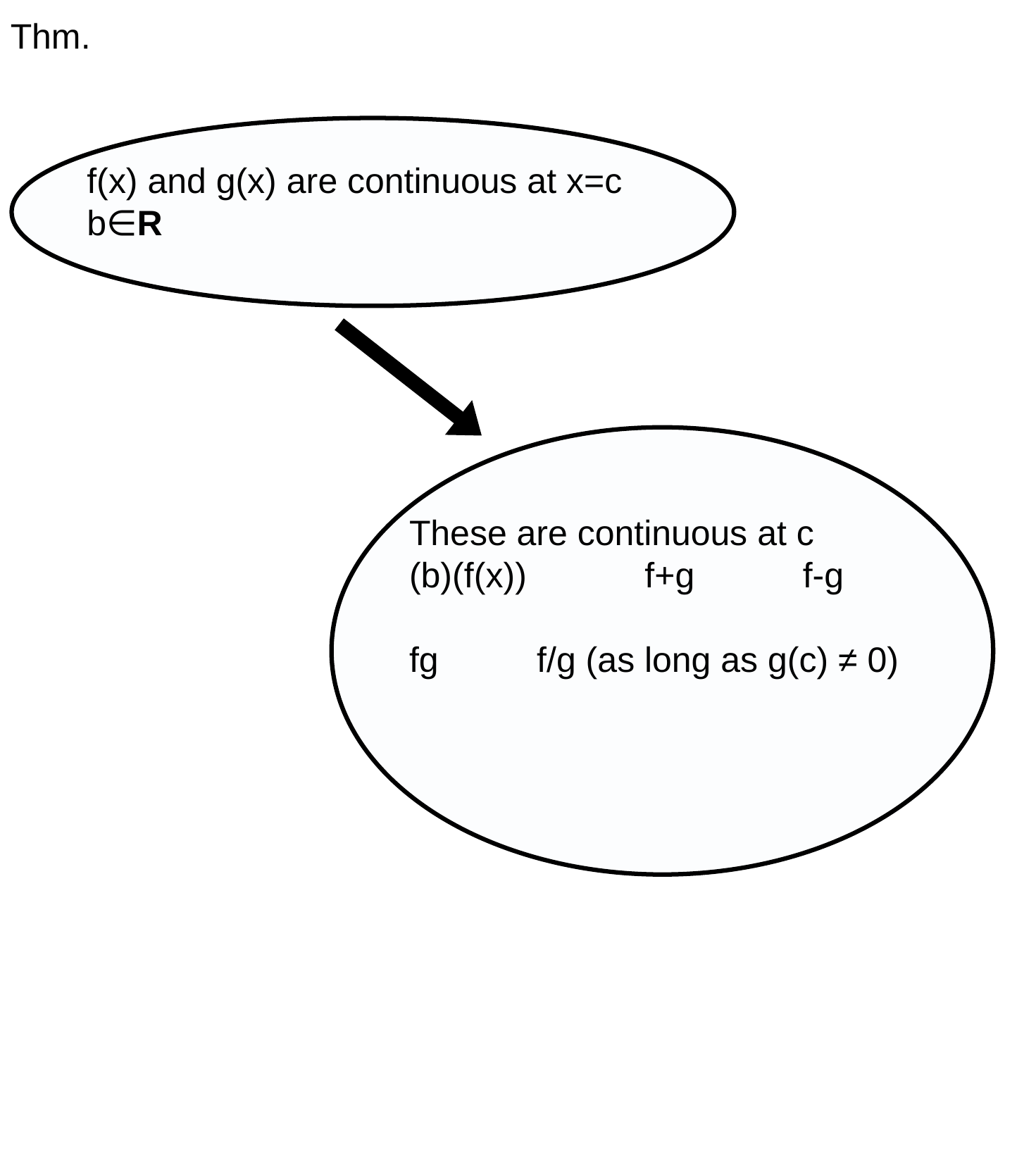

Thm.

f(x) and g(x) are continuous at x=c
b∈R

These are continuous at c
(b)(f(x))            f+g           f-g

fg          f/g (as long as g(c) ≠ 0)